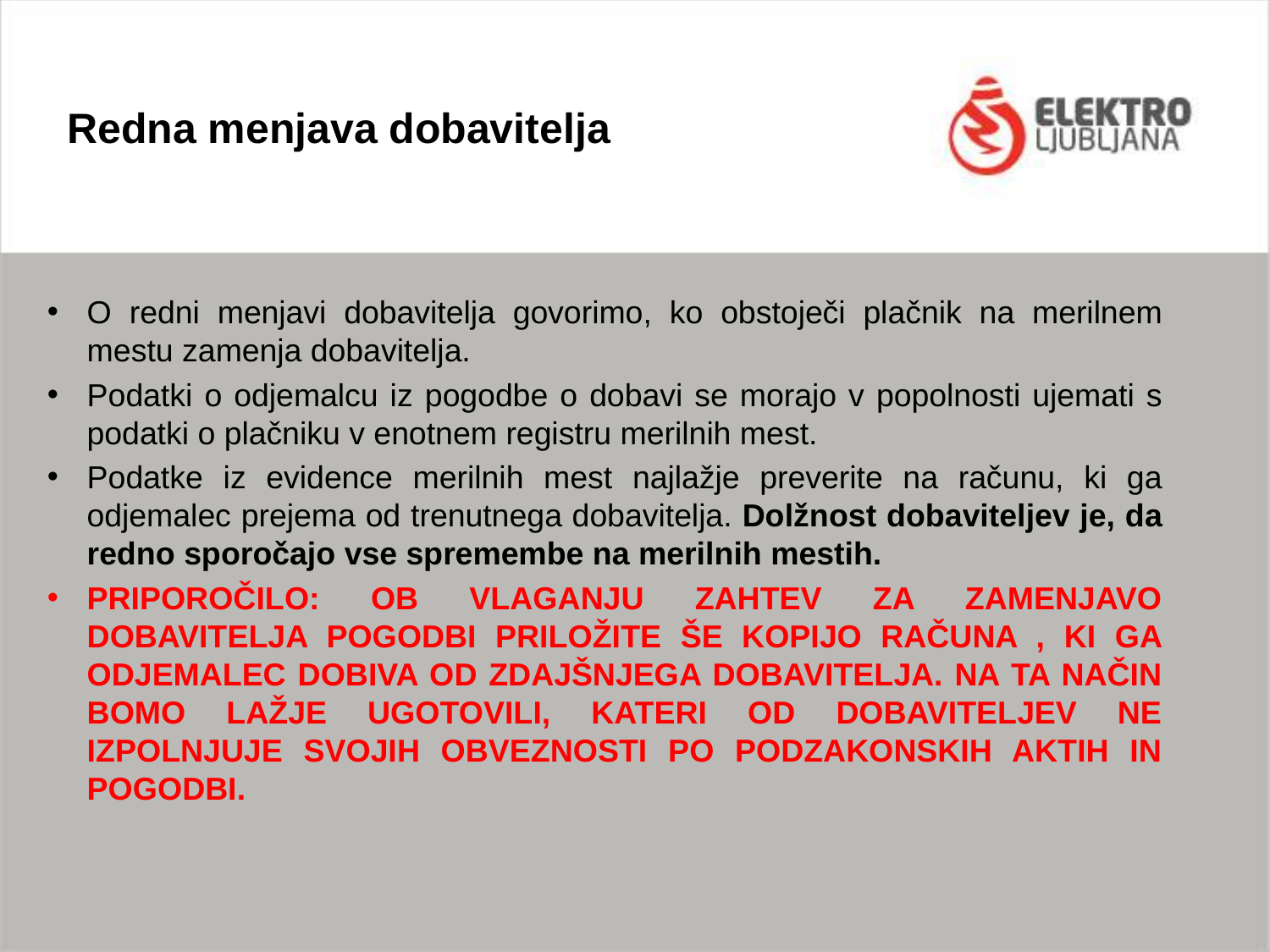

Redna menjava dobavitelja
O redni menjavi dobavitelja govorimo, ko obstoječi plačnik na merilnem mestu zamenja dobavitelja.
Podatki o odjemalcu iz pogodbe o dobavi se morajo v popolnosti ujemati s podatki o plačniku v enotnem registru merilnih mest.
Podatke iz evidence merilnih mest najlažje preverite na računu, ki ga odjemalec prejema od trenutnega dobavitelja. Dolžnost dobaviteljev je, da redno sporočajo vse spremembe na merilnih mestih.
PRIPOROČILO: OB VLAGANJU ZAHTEV ZA ZAMENJAVO DOBAVITELJA POGODBI PRILOŽITE ŠE KOPIJO RAČUNA , KI GA ODJEMALEC DOBIVA OD ZDAJŠNJEGA DOBAVITELJA. NA TA NAČIN BOMO LAŽJE UGOTOVILI, KATERI OD DOBAVITELJEV NE IZPOLNJUJE SVOJIH OBVEZNOSTI PO PODZAKONSKIH AKTIH IN POGODBI.